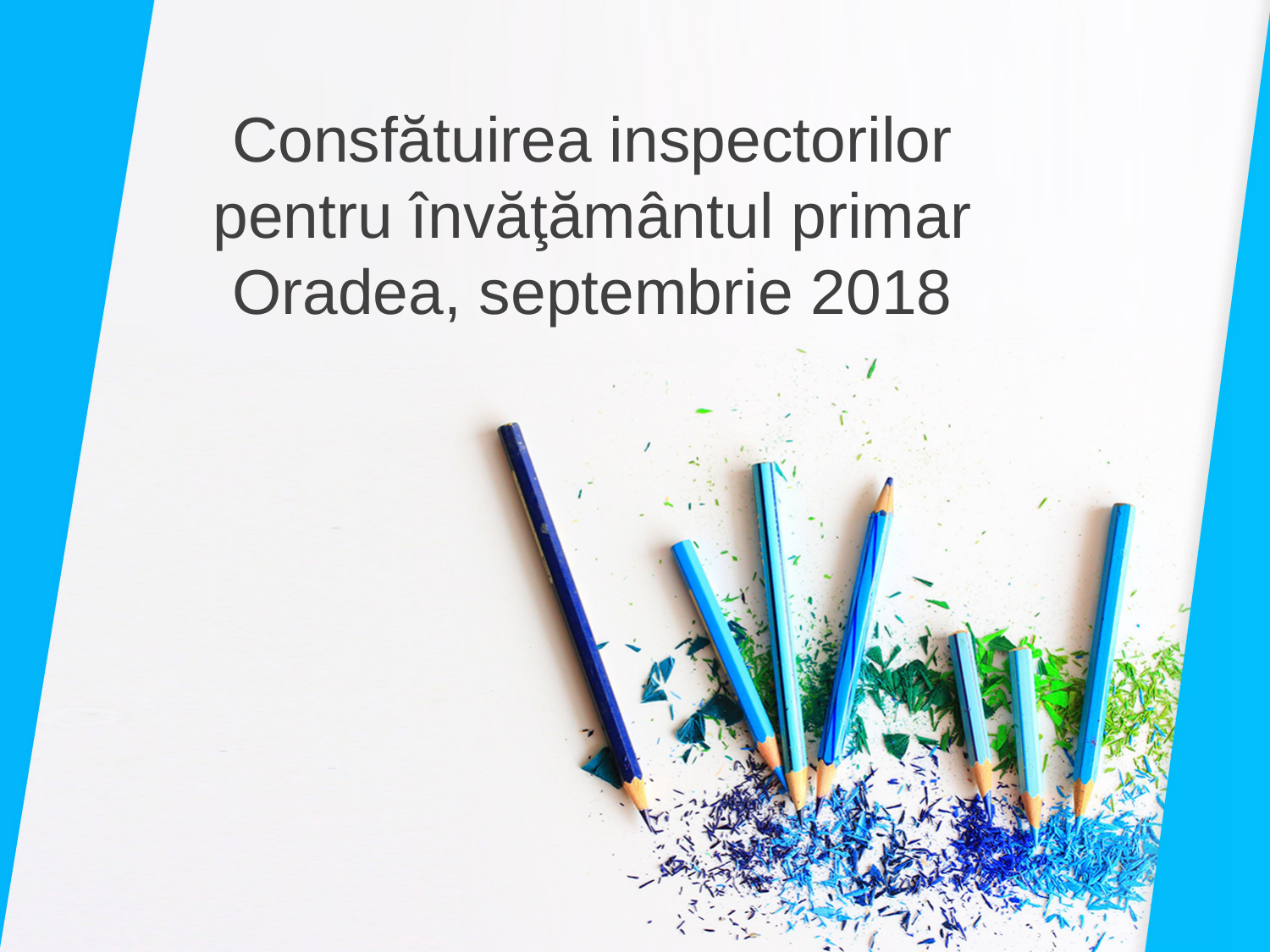

Consfătuirea inspectorilor pentru învăţământul primar
Oradea, septembrie 2018